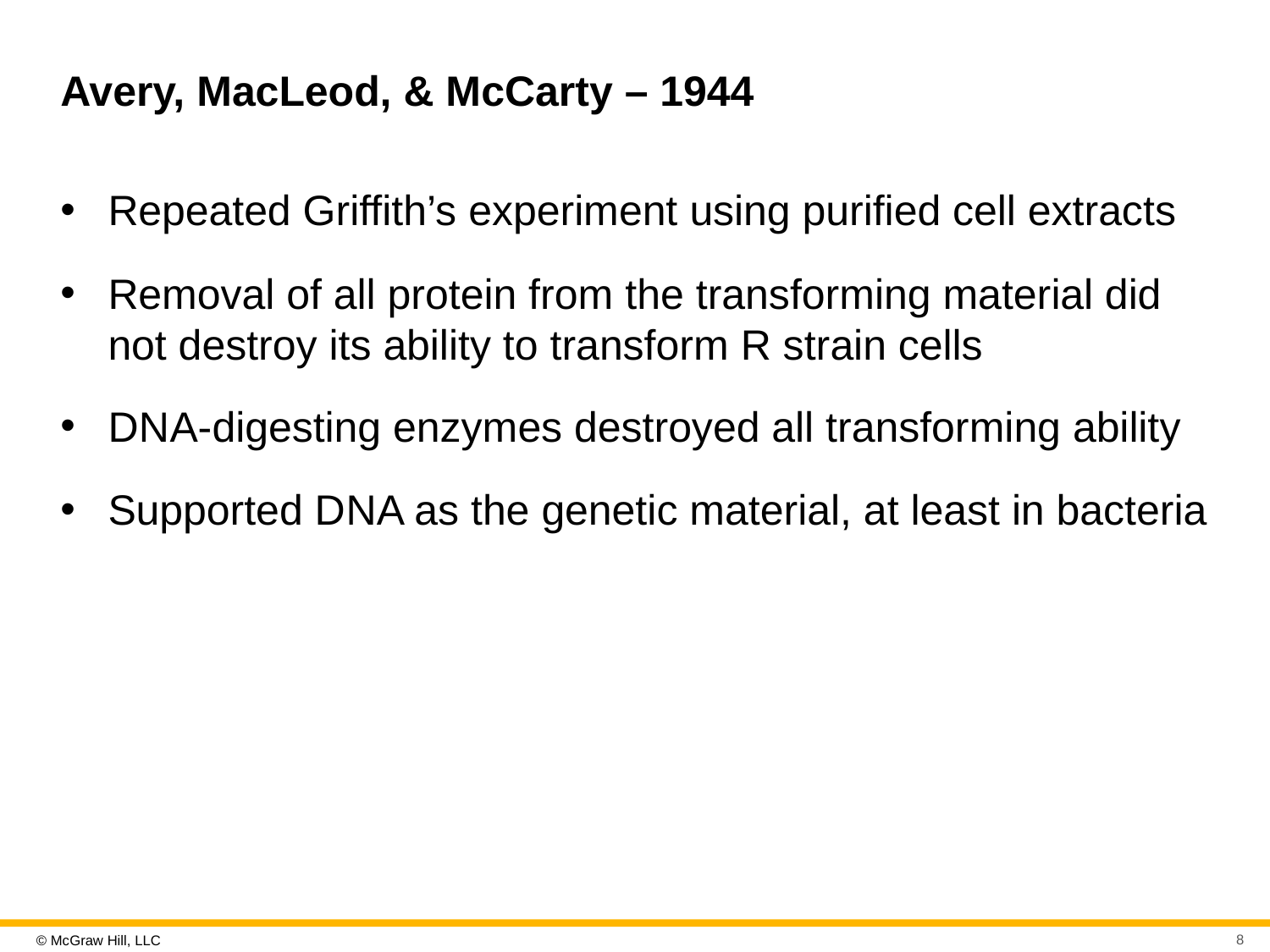

# Avery, MacLeod, & McCarty – 1944
Repeated Griffith’s experiment using purified cell extracts
Removal of all protein from the transforming material did not destroy its ability to transform R strain cells
D N A-digesting enzymes destroyed all transforming ability
Supported D N A as the genetic material, at least in bacteria
8